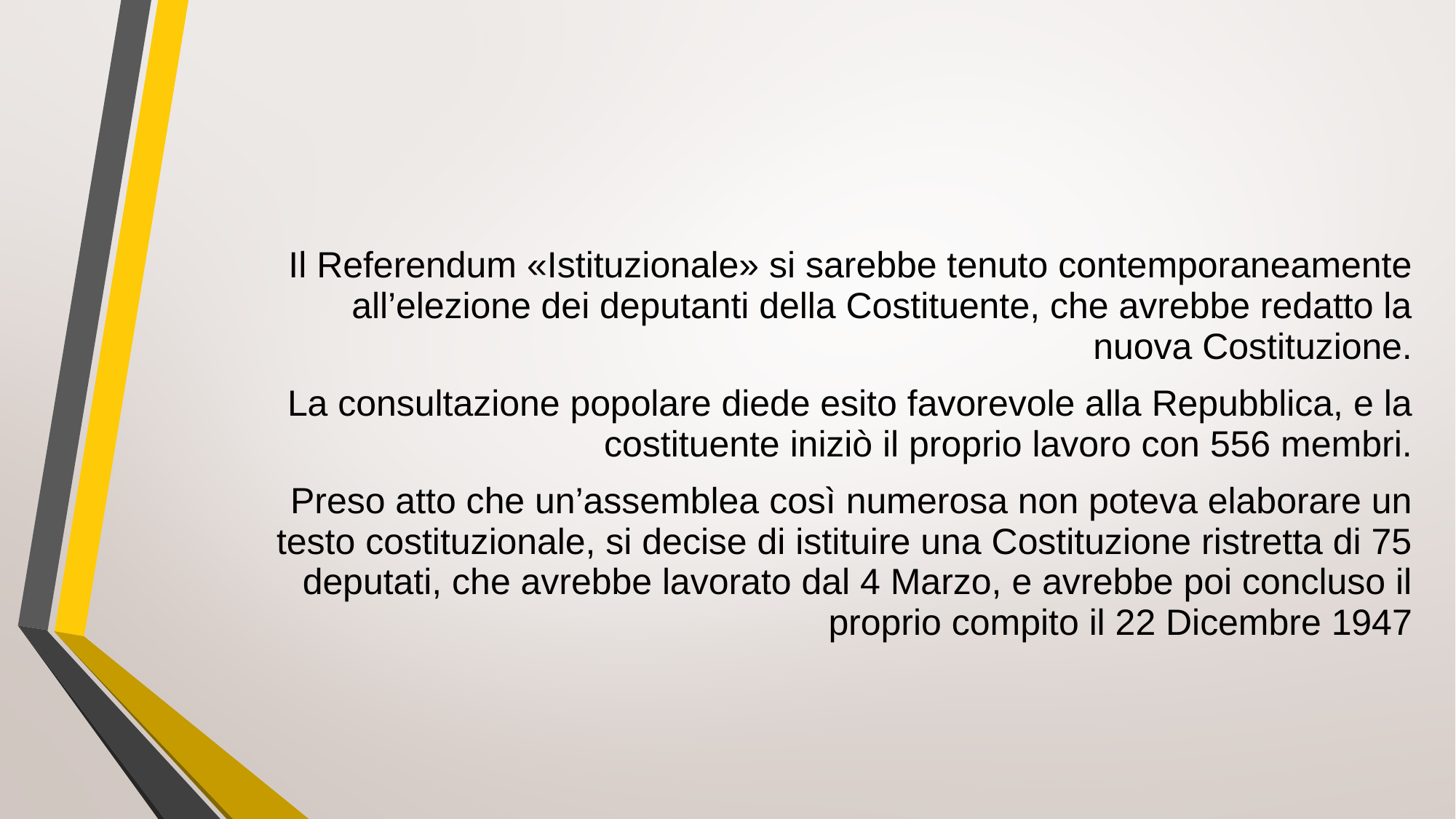

Il Referendum «Istituzionale» si sarebbe tenuto contemporaneamente all’elezione dei deputanti della Costituente, che avrebbe redatto la nuova Costituzione.
La consultazione popolare diede esito favorevole alla Repubblica, e la costituente iniziò il proprio lavoro con 556 membri.
Preso atto che un’assemblea così numerosa non poteva elaborare un testo costituzionale, si decise di istituire una Costituzione ristretta di 75 deputati, che avrebbe lavorato dal 4 Marzo, e avrebbe poi concluso il proprio compito il 22 Dicembre 1947